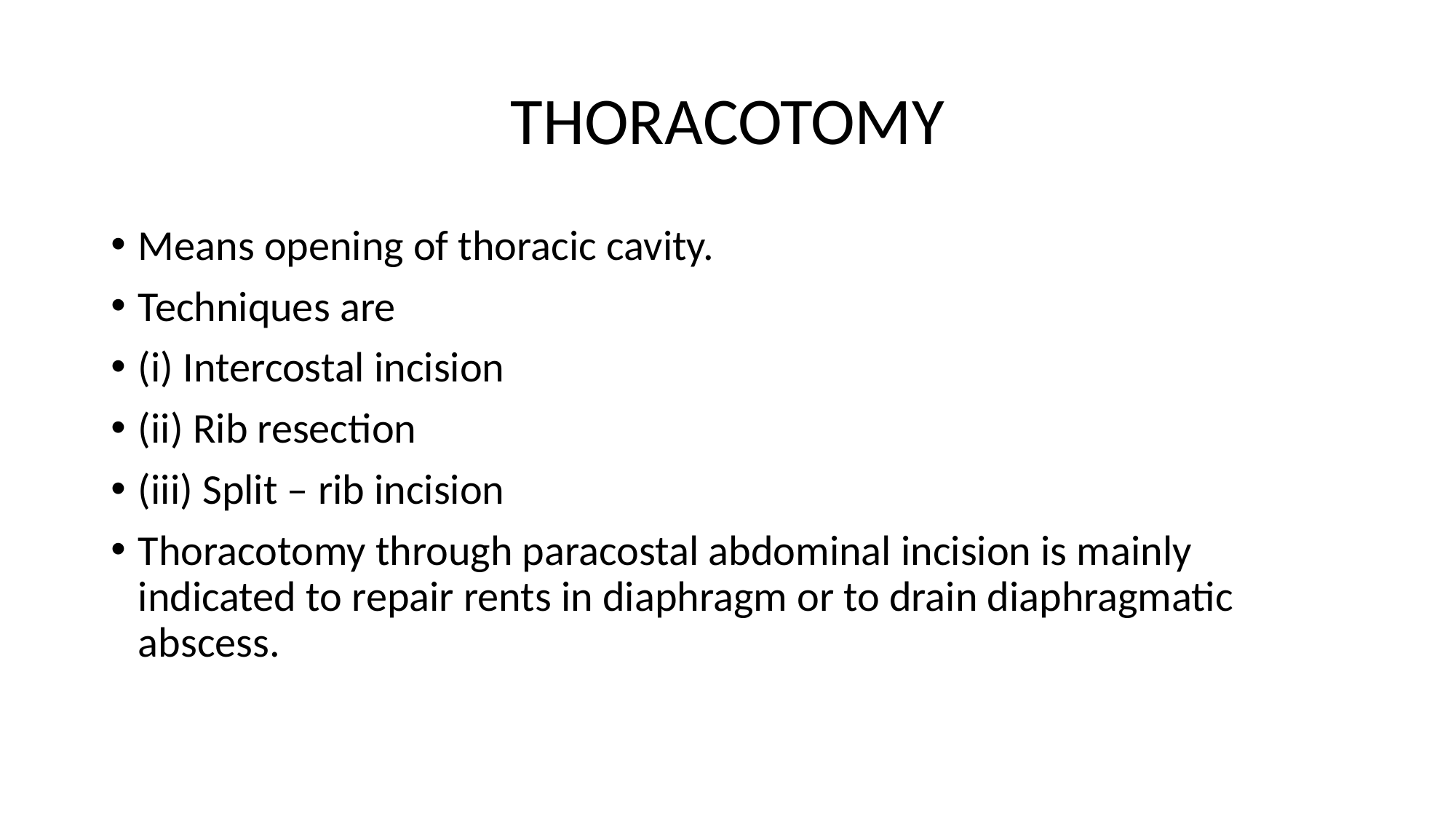

# THORACOTOMY
Means opening of thoracic cavity.
Techniques are
(i) Intercostal incision
(ii) Rib resection
(iii) Split – rib incision
Thoracotomy through paracostal abdominal incision is mainly indicated to repair rents in diaphragm or to drain diaphragmatic abscess.